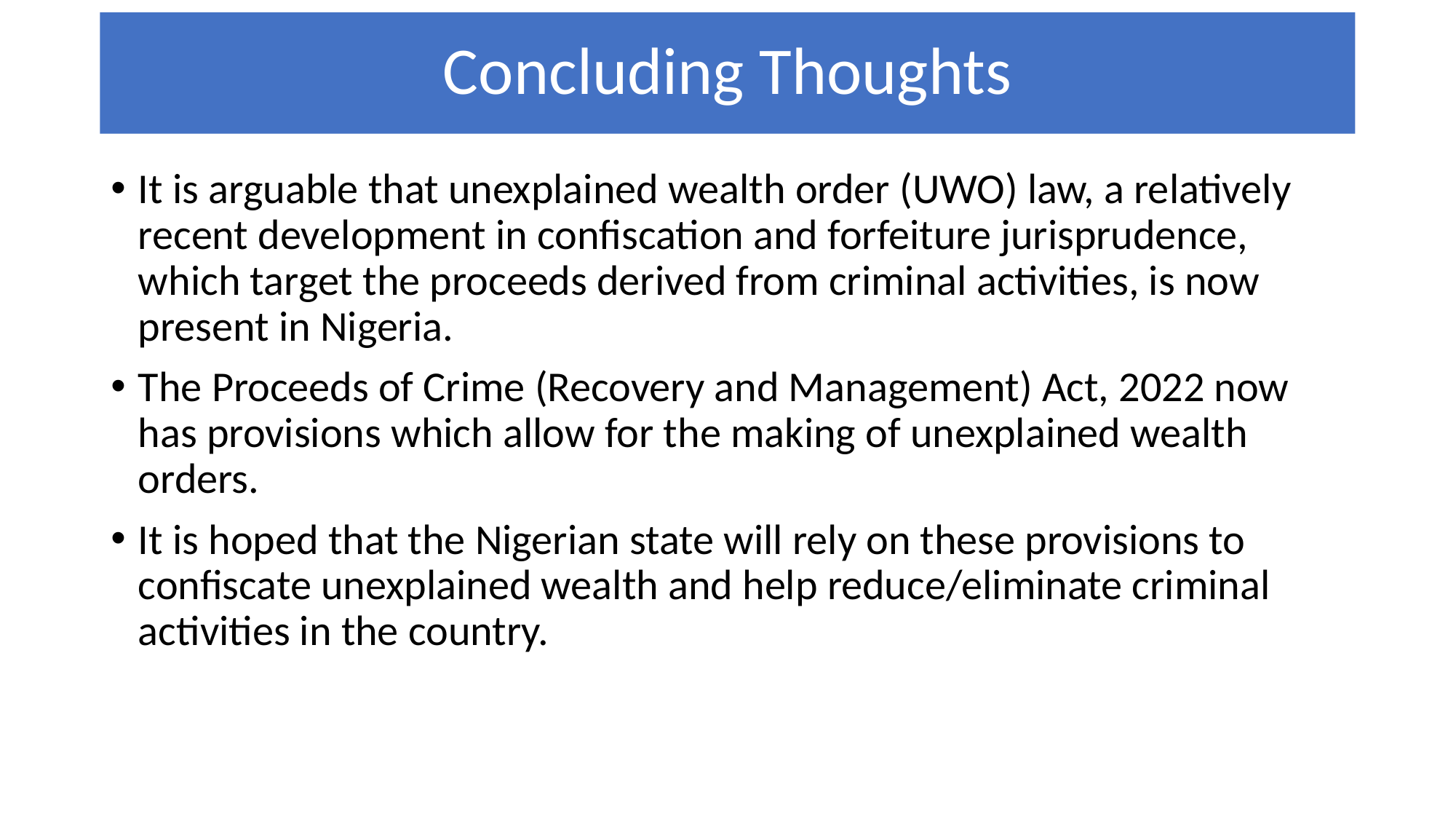

# Concluding Thoughts
It is arguable that unexplained wealth order (UWO) law, a relatively recent development in confiscation and forfeiture jurisprudence, which target the proceeds derived from criminal activities, is now present in Nigeria.
The Proceeds of Crime (Recovery and Management) Act, 2022 now has provisions which allow for the making of unexplained wealth orders.
It is hoped that the Nigerian state will rely on these provisions to confiscate unexplained wealth and help reduce/eliminate criminal activities in the country.